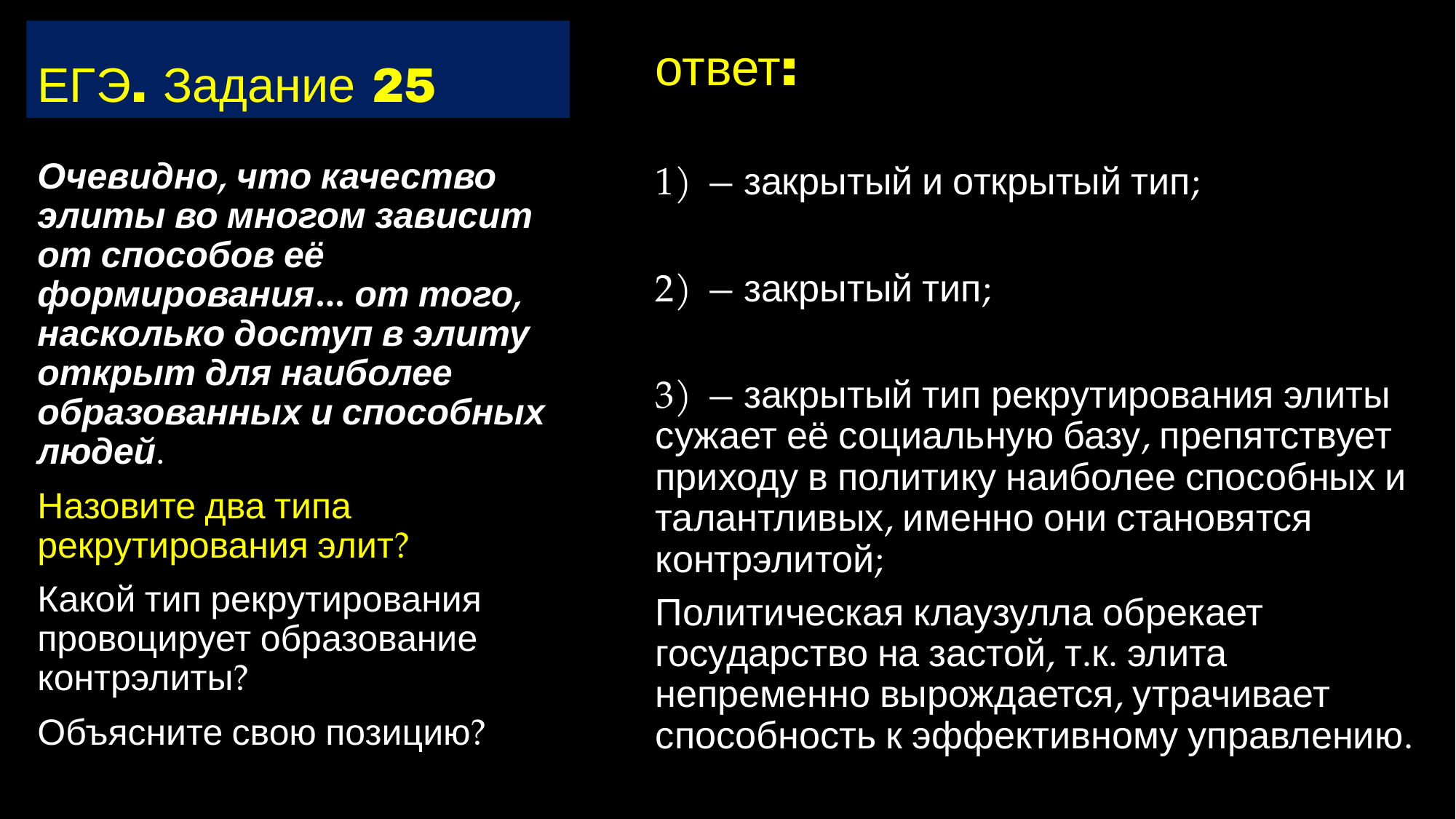

# ЕГЭ. Задание 25
ответ:

1)  − закрытый и открытый тип;

2)  − закрытый тип;

3)  − закрытый тип рекрутирования элиты сужает её социальную базу, препятствует приходу в политику наиболее способных и талантливых, именно они становятся контрэлитой;
Политическая клаузулла обрекает государство на застой, т.к. элита непременно вырождается, утрачивает способность к эффективному управлению.
Очевидно, что качество элиты во многом зависит от способов её формирования… от того, насколько доступ в элиту открыт для наиболее  образованных и способных людей.
Назовите два типа рекрутирования элит?
Какой тип рекрутирования провоцирует образование контрэлиты?
Объясните свою позицию?